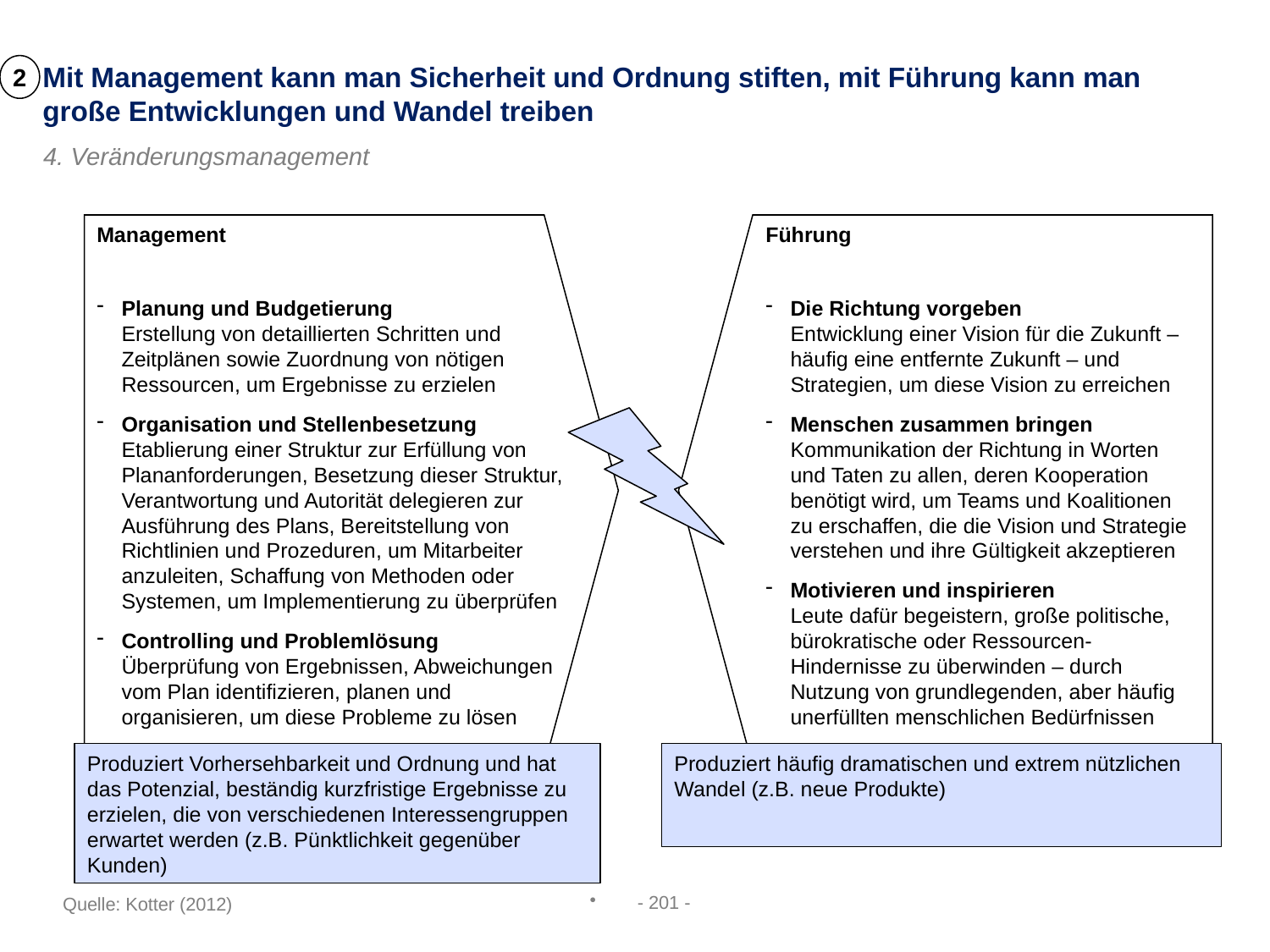

Mit Management kann man Sicherheit und Ordnung stiften, mit Führung kann man große Entwicklungen und Wandel treiben

2
4. Veränderungsmanagement
Management

Planung und Budgetierung
Erstellung von detaillierten Schritten und Zeitplänen sowie Zuordnung von nötigen Ressourcen, um Ergebnisse zu erzielen
Organisation und Stellenbesetzung
Etablierung einer Struktur zur Erfüllung von Plananforderungen, Besetzung dieser Struktur, Verantwortung und Autorität delegieren zur Ausführung des Plans, Bereitstellung von Richtlinien und Prozeduren, um Mitarbeiter anzuleiten, Schaffung von Methoden oder Systemen, um Implementierung zu überprüfen
Controlling und Problemlösung
Überprüfung von Ergebnissen, Abweichungen vom Plan identifizieren, planen und organisieren, um diese Probleme zu lösen
Führung

Die Richtung vorgeben
Entwicklung einer Vision für die Zukunft – häufig eine entfernte Zukunft – und Strategien, um diese Vision zu erreichen
Menschen zusammen bringen
Kommunikation der Richtung in Worten und Taten zu allen, deren Kooperation benötigt wird, um Teams und Koalitionen zu erschaffen, die die Vision und Strategie verstehen und ihre Gültigkeit akzeptieren
Motivieren und inspirieren
Leute dafür begeistern, große politische, bürokratische oder Ressourcen-Hindernisse zu überwinden – durch Nutzung von grundlegenden, aber häufig unerfüllten menschlichen Bedürfnissen

Produziert häufig dramatischen und extrem nützlichen Wandel (z.B. neue Produkte)

Produziert Vorhersehbarkeit und Ordnung und hat das Potenzial, beständig kurzfristige Ergebnisse zu erzielen, die von verschiedenen Interessengruppen erwartet werden (z.B. Pünktlichkeit gegenüber Kunden)
- 201 -
Quelle: Kotter (2012)